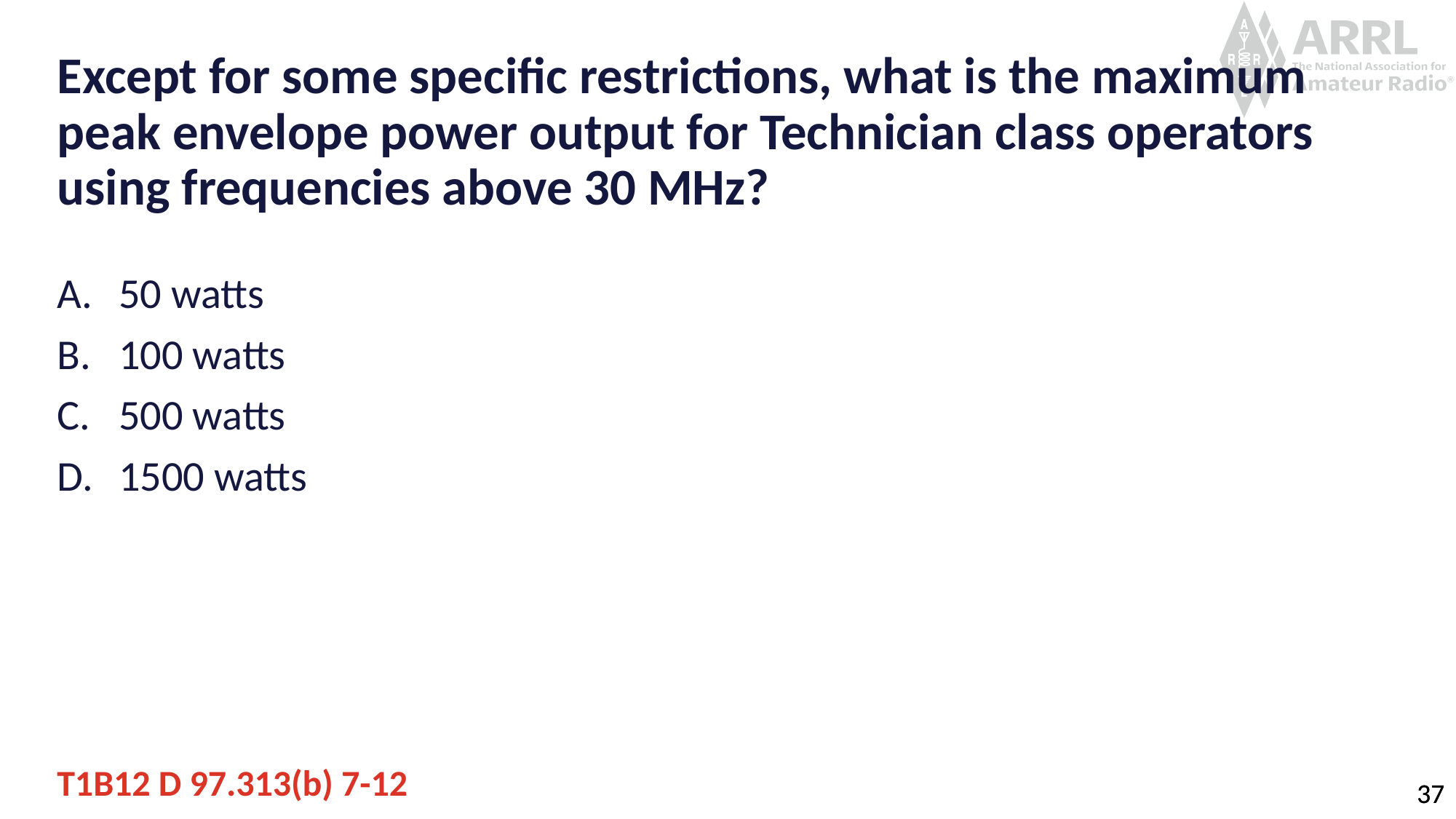

# Except for some specific restrictions, what is the maximum peak envelope power output for Technician class operators using frequencies above 30 MHz?
50 watts
100 watts
500 watts
1500 watts
T1B12 D 97.313(b) 7-12